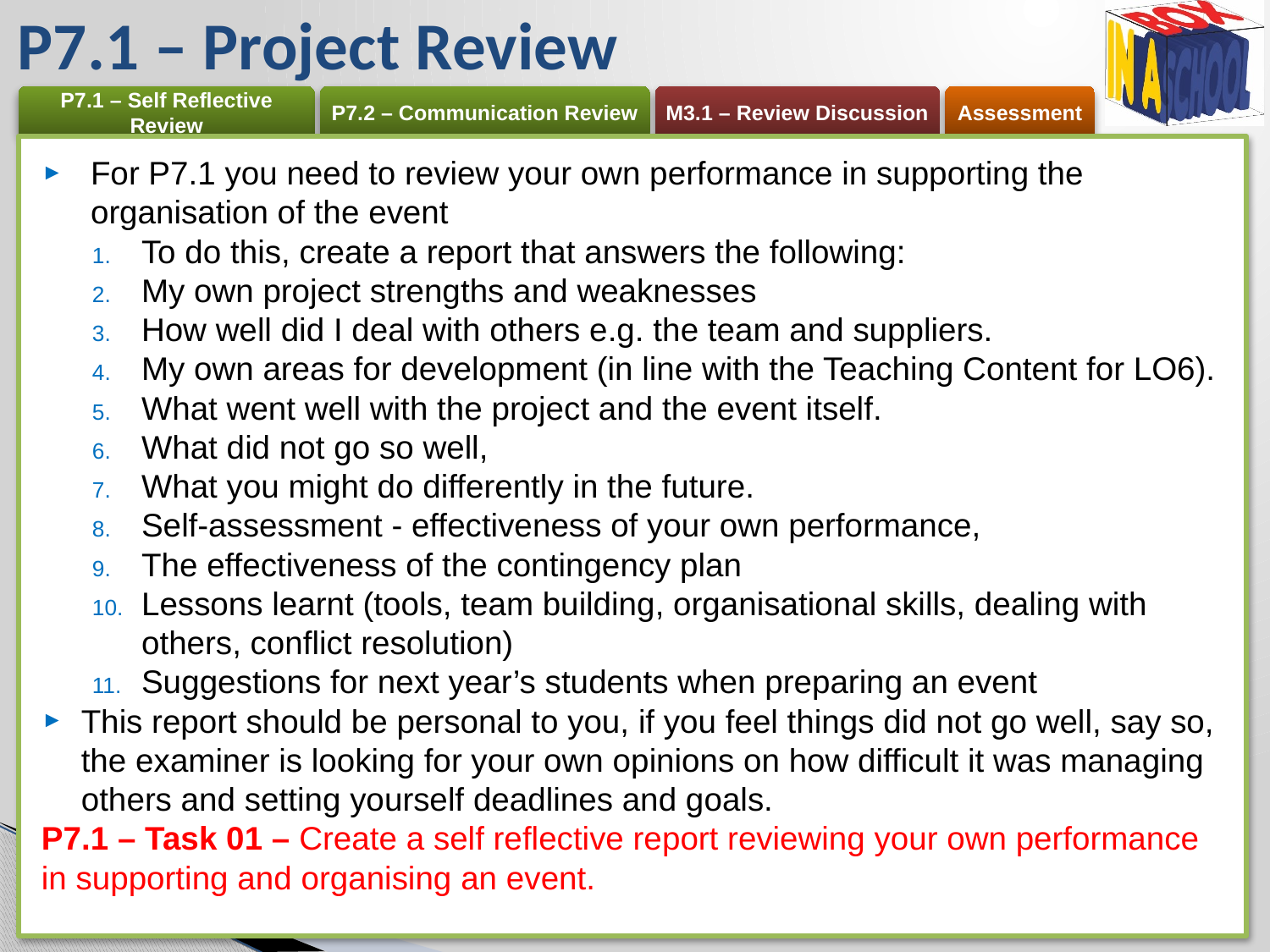

# P7.1 – Project Review
For P7.1 you need to review your own performance in supporting the organisation of the event
To do this, create a report that answers the following:
My own project strengths and weaknesses
How well did I deal with others e.g. the team and suppliers.
My own areas for development (in line with the Teaching Content for LO6).
What went well with the project and the event itself.
What did not go so well,
What you might do differently in the future.
Self-assessment - effectiveness of your own performance,
The effectiveness of the contingency plan
Lessons learnt (tools, team building, organisational skills, dealing with others, conflict resolution)
Suggestions for next year’s students when preparing an event
This report should be personal to you, if you feel things did not go well, say so, the examiner is looking for your own opinions on how difficult it was managing others and setting yourself deadlines and goals.
P7.1 – Task 01 – Create a self reflective report reviewing your own performance in supporting and organising an event.